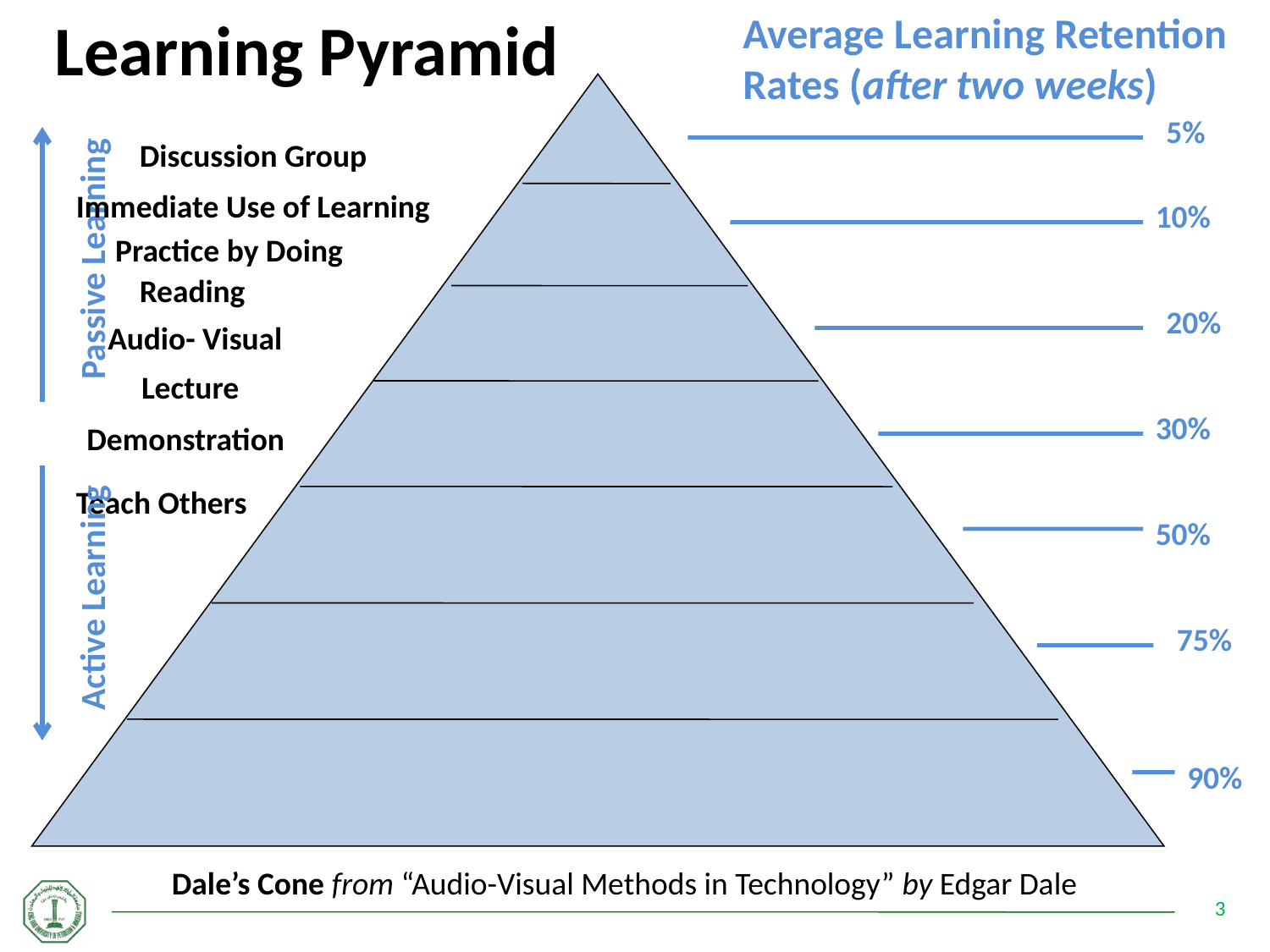

Average Learning Retention Rates (after two weeks)
# Learning Pyramid

5%
Discussion Group

Immediate Use of Learning

10%

Practice by Doing
Passive Learning
Reading

20%
Audio- Visual

Lecture

30%
Demonstration

Teach Others

50%

Active Learning

75%

90%

Dale’s Cone from “Audio-Visual Methods in Technology” by Edgar Dale
3